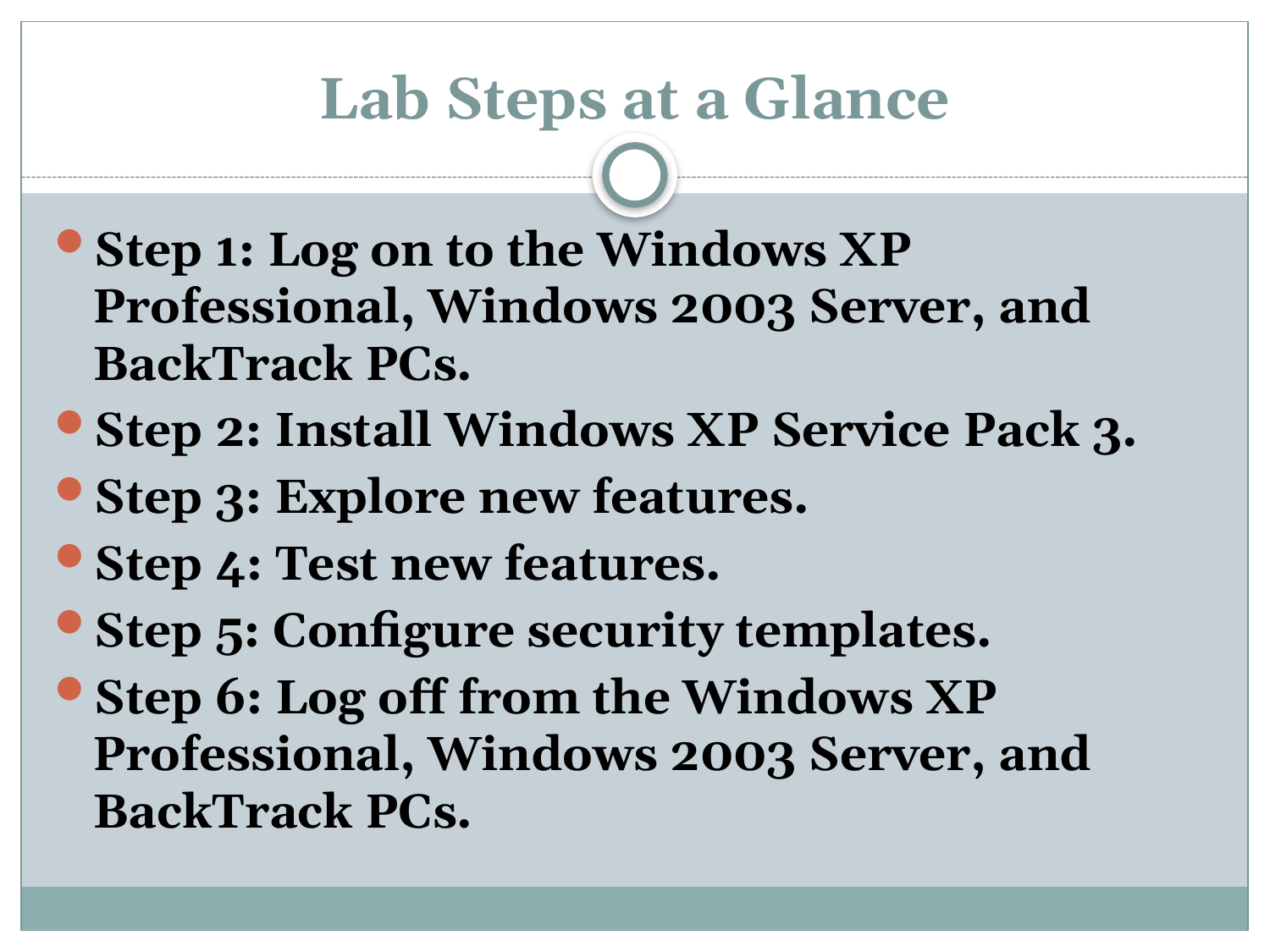

# Lab Steps at a Glance
Step 1: Log on to the Windows XP Professional, Windows 2003 Server, and BackTrack PCs.
Step 2: Install Windows XP Service Pack 3.
Step 3: Explore new features.
Step 4: Test new features.
Step 5: Configure security templates.
Step 6: Log off from the Windows XP Professional, Windows 2003 Server, and BackTrack PCs.